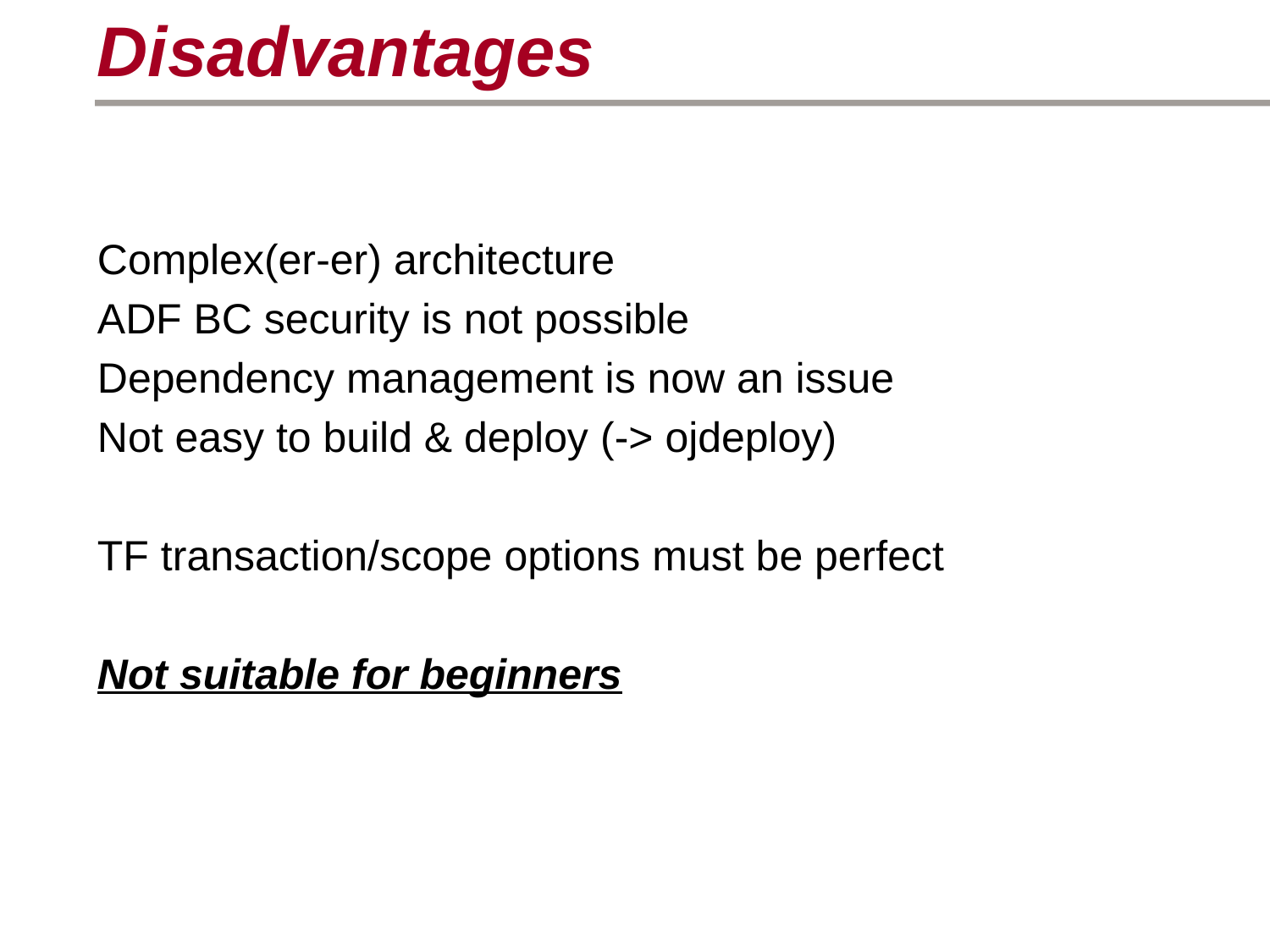

Disadvantages

Complex(er-er) architecture
ADF BC security is not possible
Dependency management is now an issue
Not easy to build & deploy (-> ojdeploy)

TF transaction/scope options must be perfect

Not suitable for beginners